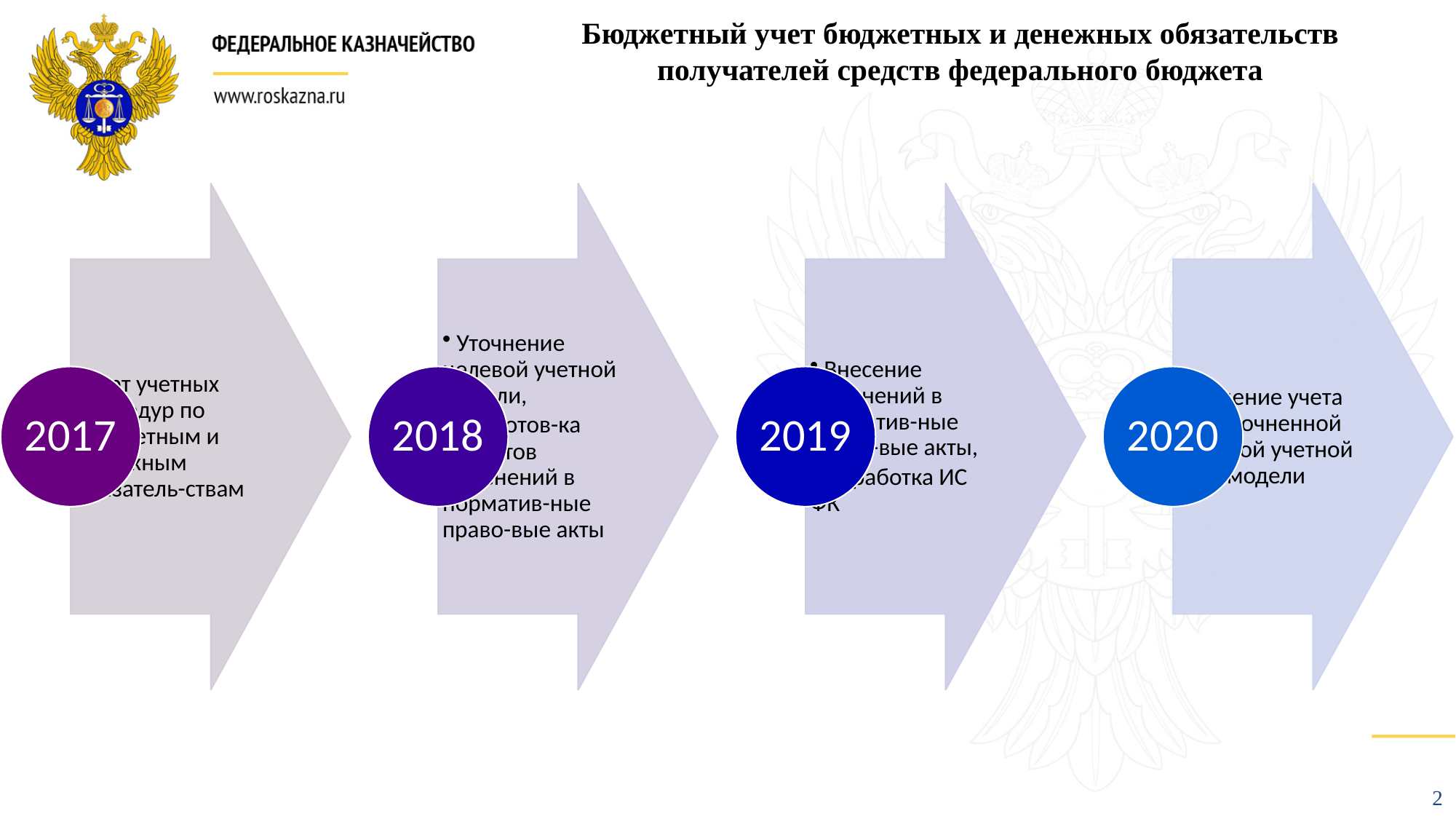

Бюджетный учет бюджетных и денежных обязательств
получателей средств федерального бюджета
Старт учетных процедур по бюджетным и денежным обязатель-ствам
2017
 Уточнение целевой учетной модели,
 Подготов-ка проектов изменений в норматив-ные право-вые акты
2018
 Внесение изменений в норматив-ные право-вые акты,
 Доработка ИС ФК
2019
 Ведение учета по уточненной целевой учетной модели
2020
2